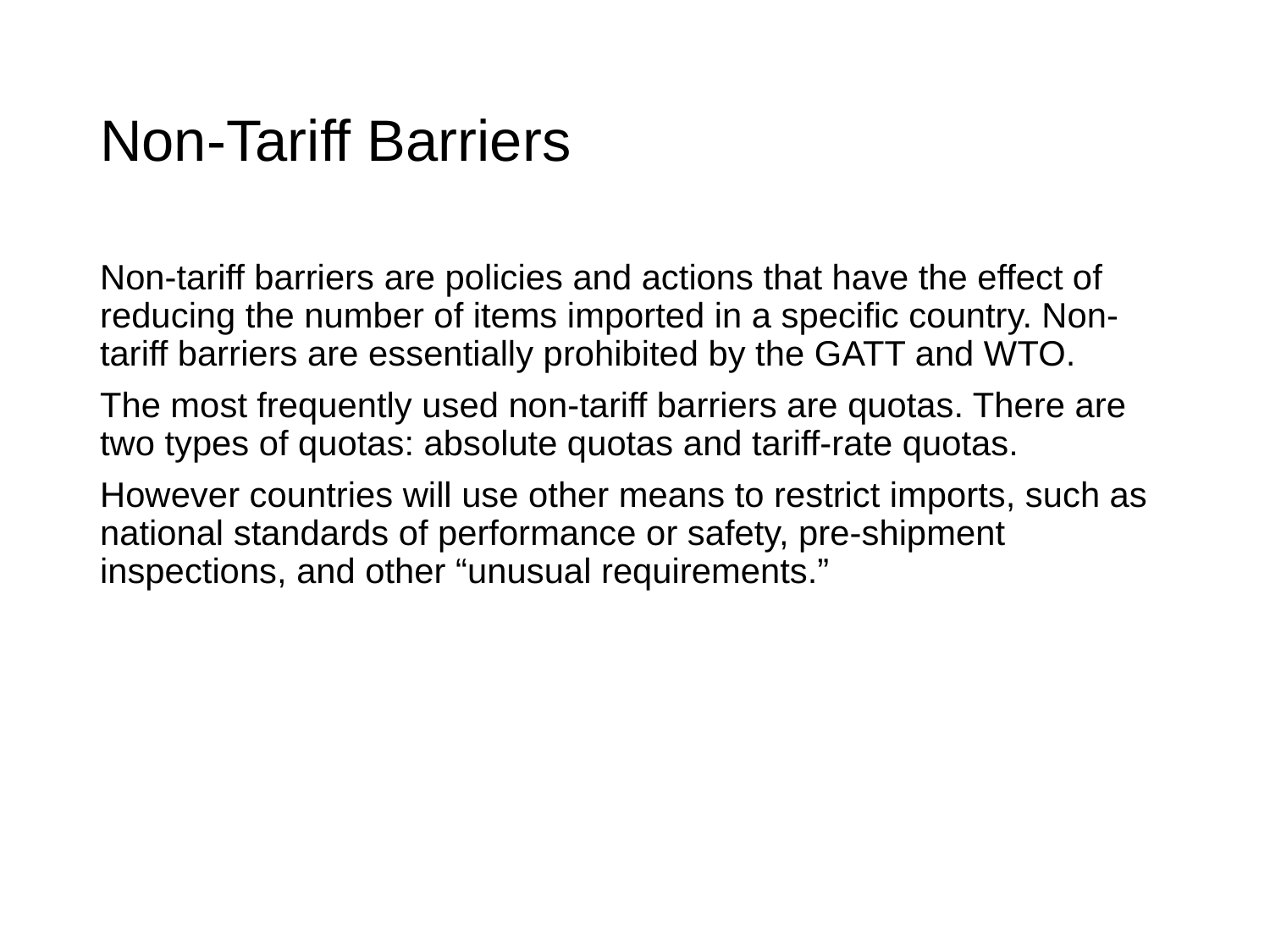

# Non-Tariff Barriers
Non-tariff barriers are policies and actions that have the effect of reducing the number of items imported in a specific country. Non-tariff barriers are essentially prohibited by the GATT and WTO.
The most frequently used non-tariff barriers are quotas. There are two types of quotas: absolute quotas and tariff-rate quotas.
However countries will use other means to restrict imports, such as national standards of performance or safety, pre-shipment inspections, and other “unusual requirements.”